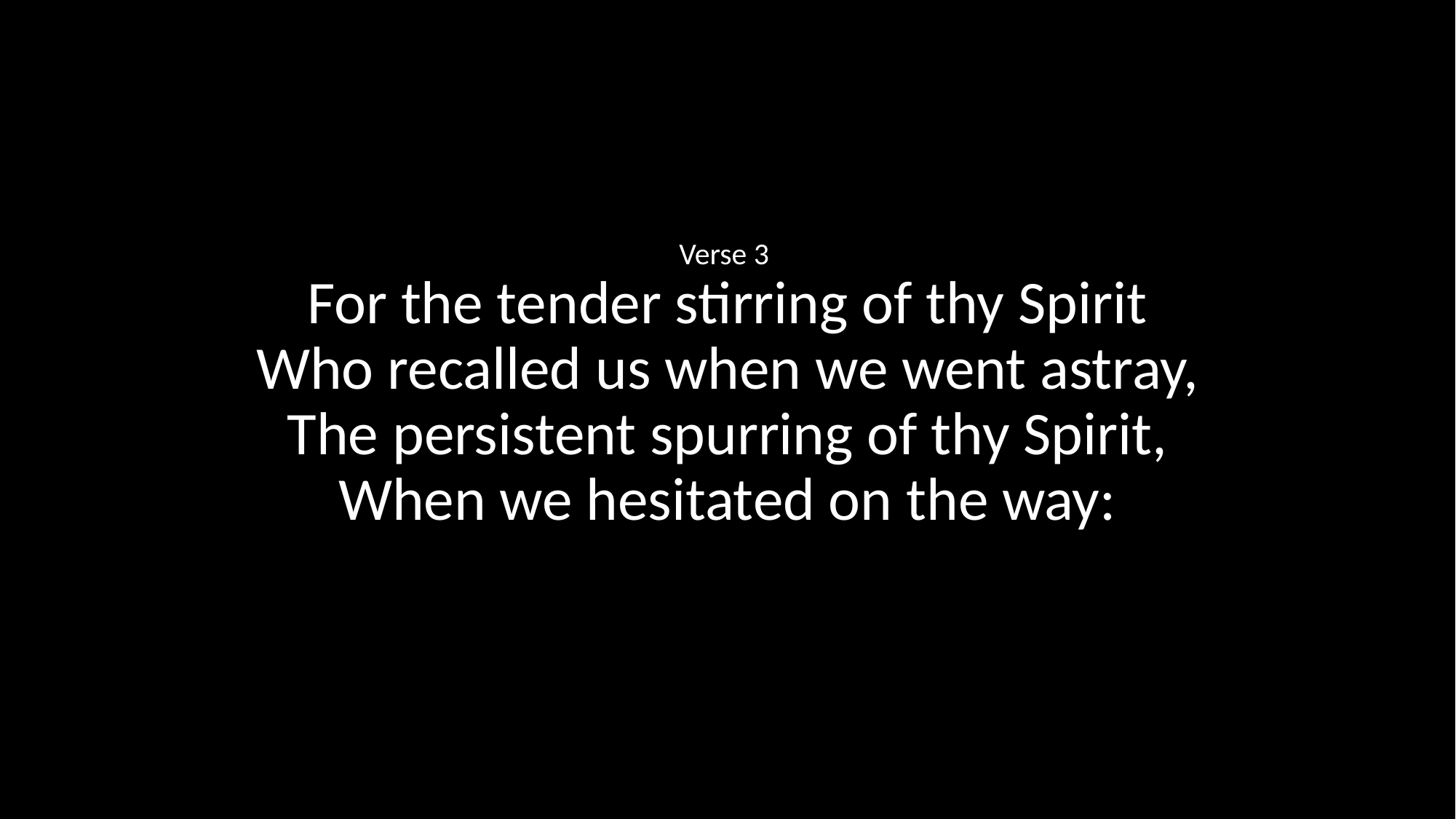

Verse 3
For the tender stirring of thy Spirit
Who recalled us when we went astray,
The persistent spurring of thy Spirit,
When we hesitated on the way: